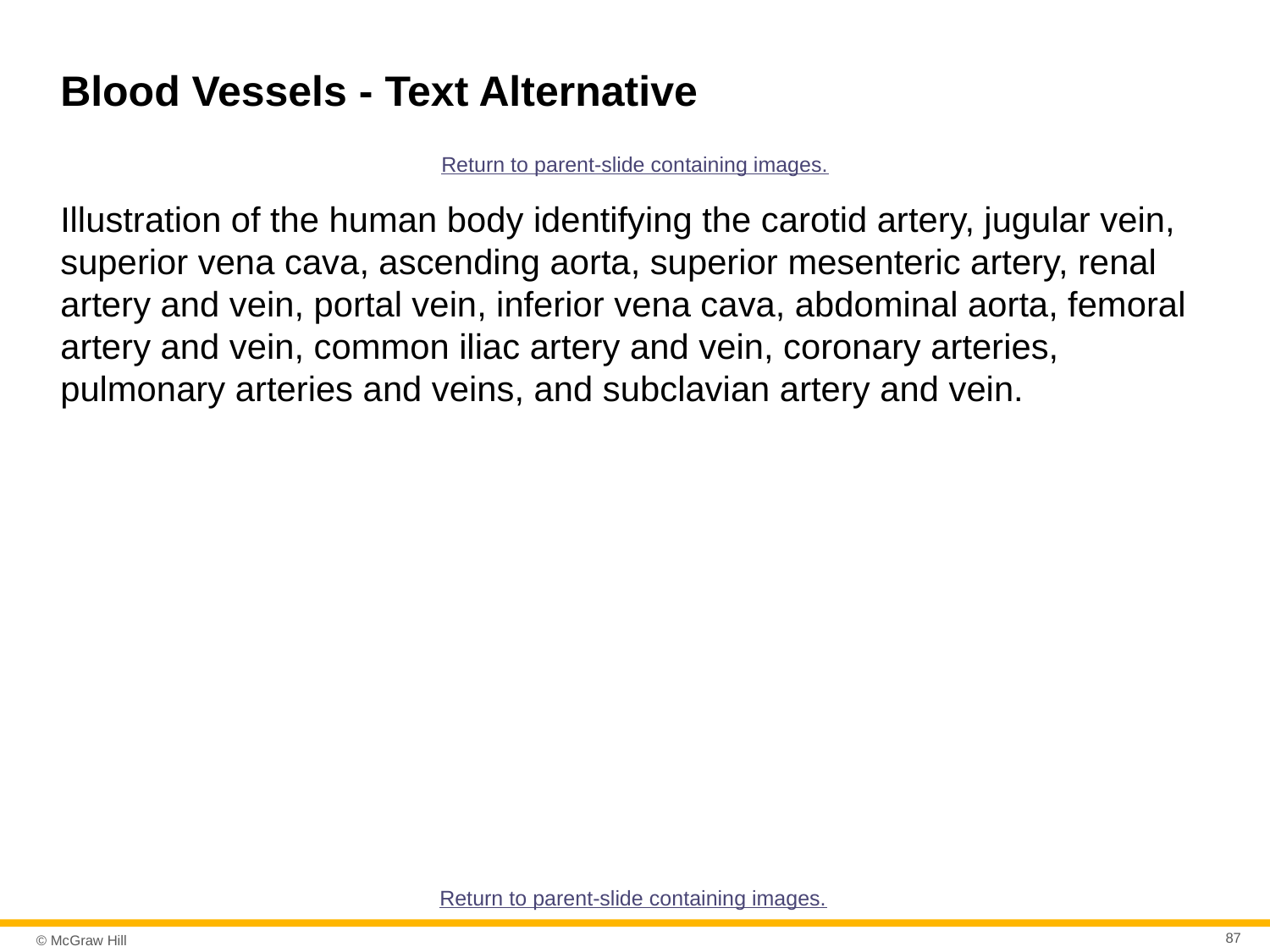

# Blood Vessels - Text Alternative
Return to parent-slide containing images.
Illustration of the human body identifying the carotid artery, jugular vein, superior vena cava, ascending aorta, superior mesenteric artery, renal artery and vein, portal vein, inferior vena cava, abdominal aorta, femoral artery and vein, common iliac artery and vein, coronary arteries, pulmonary arteries and veins, and subclavian artery and vein.
Return to parent-slide containing images.